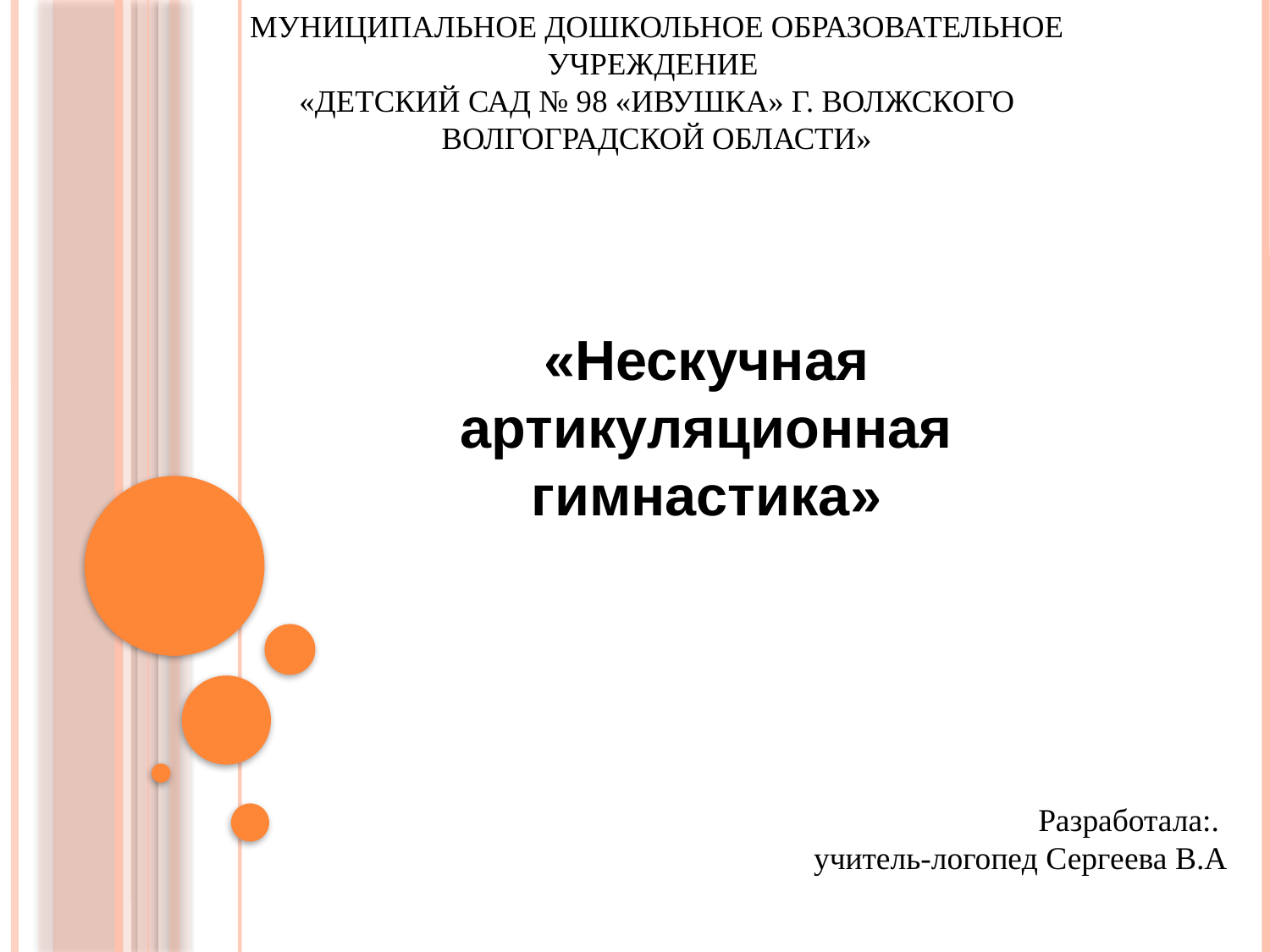

# муниципальное дошкольное образовательное учреждение «Детский сад № 98 «Ивушка» г. Волжского Волгоградской области»
«Нескучная артикуляционная гимнастика»
Разработала:.
учитель-логопед Сергеева В.А